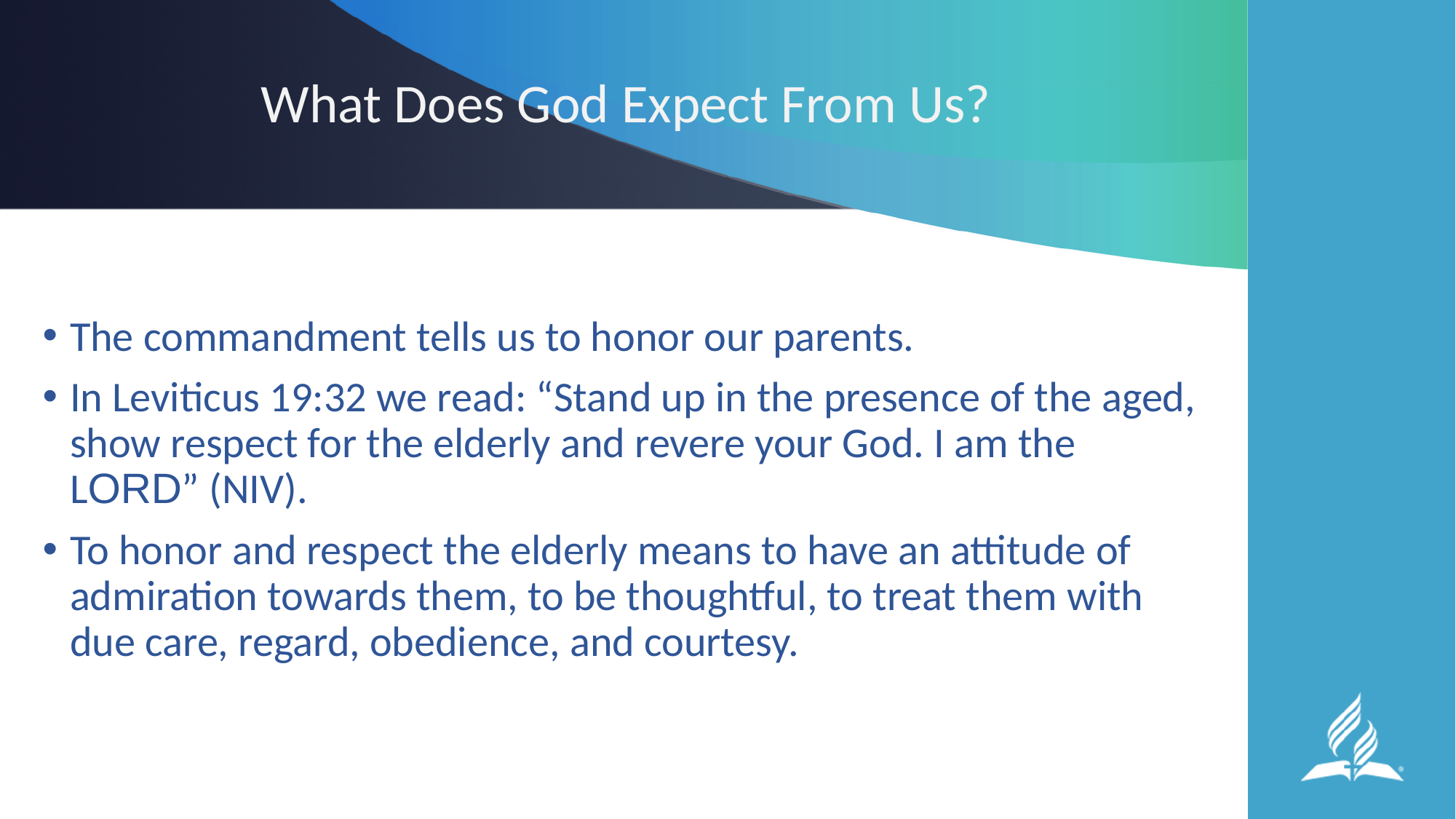

# What Does God Expect From Us?
The commandment tells us to honor our parents.
In Leviticus 19:32 we read: “Stand up in the presence of the aged, show respect for the elderly and revere your God. I am the Lord” (NIV).
To honor and respect the elderly means to have an attitude of admiration towards them, to be thoughtful, to treat them with due care, regard, obedience, and courtesy.